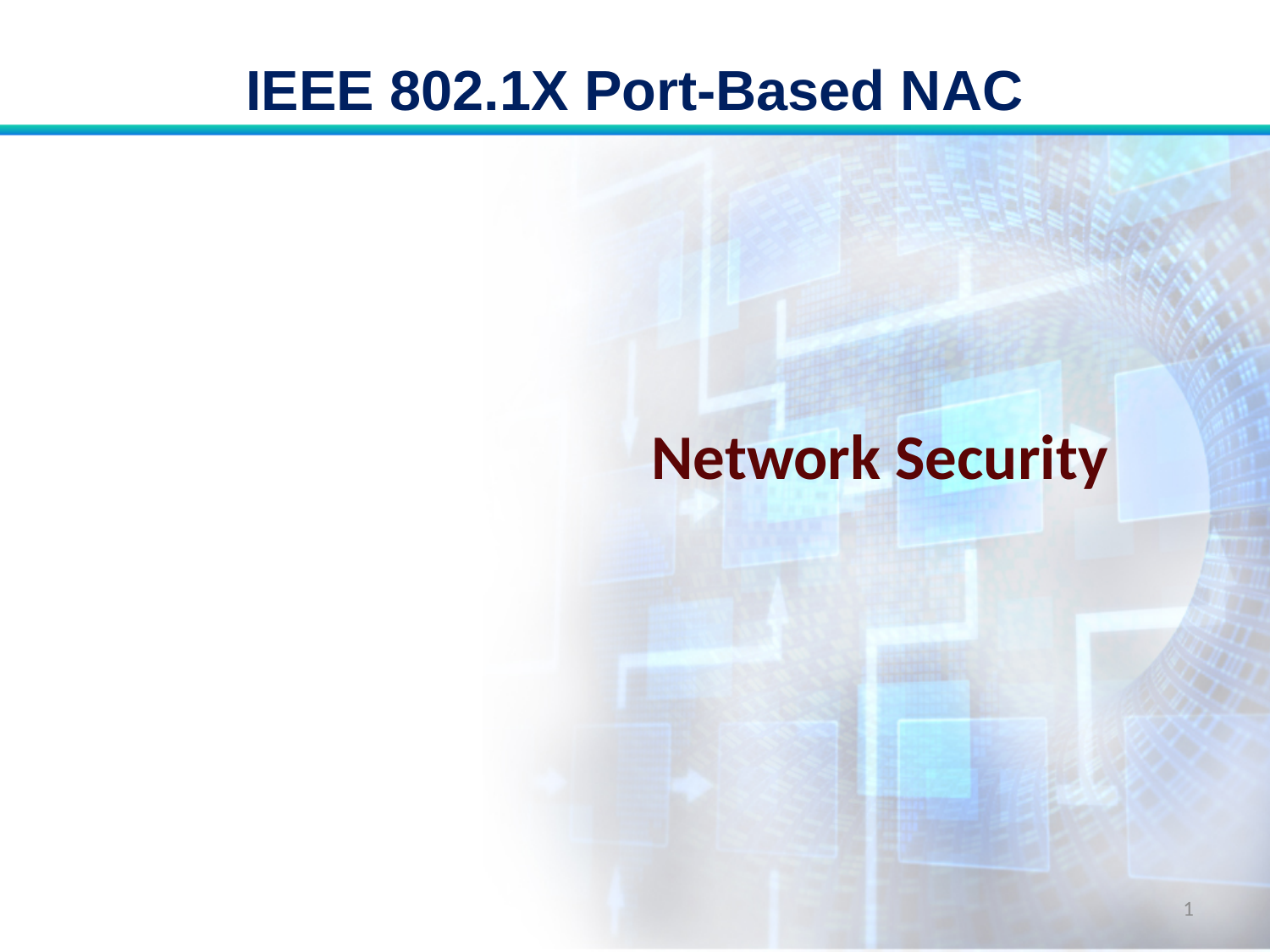

# IEEE 802.1X Port-Based NAC
Network Security
1